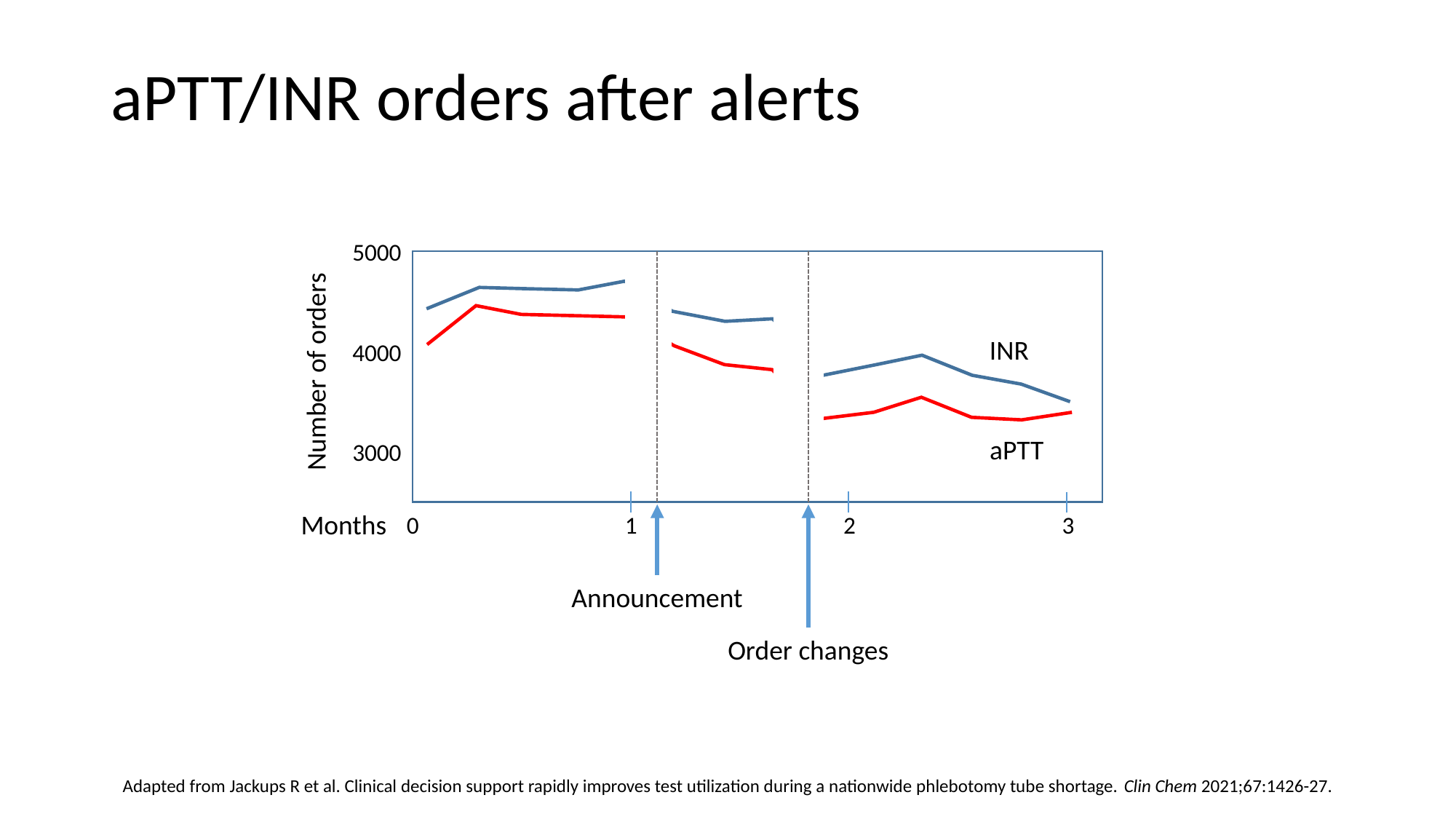

# aPTT/INR orders after alerts

5000

INR
4000
Number of orders
aPTT
3000
Months
0
1
2
3
Announcement
Order changes
Adapted from Jackups R et al. Clinical decision support rapidly improves test utilization during a nationwide phlebotomy tube shortage. Clin Chem 2021;67:1426-27.